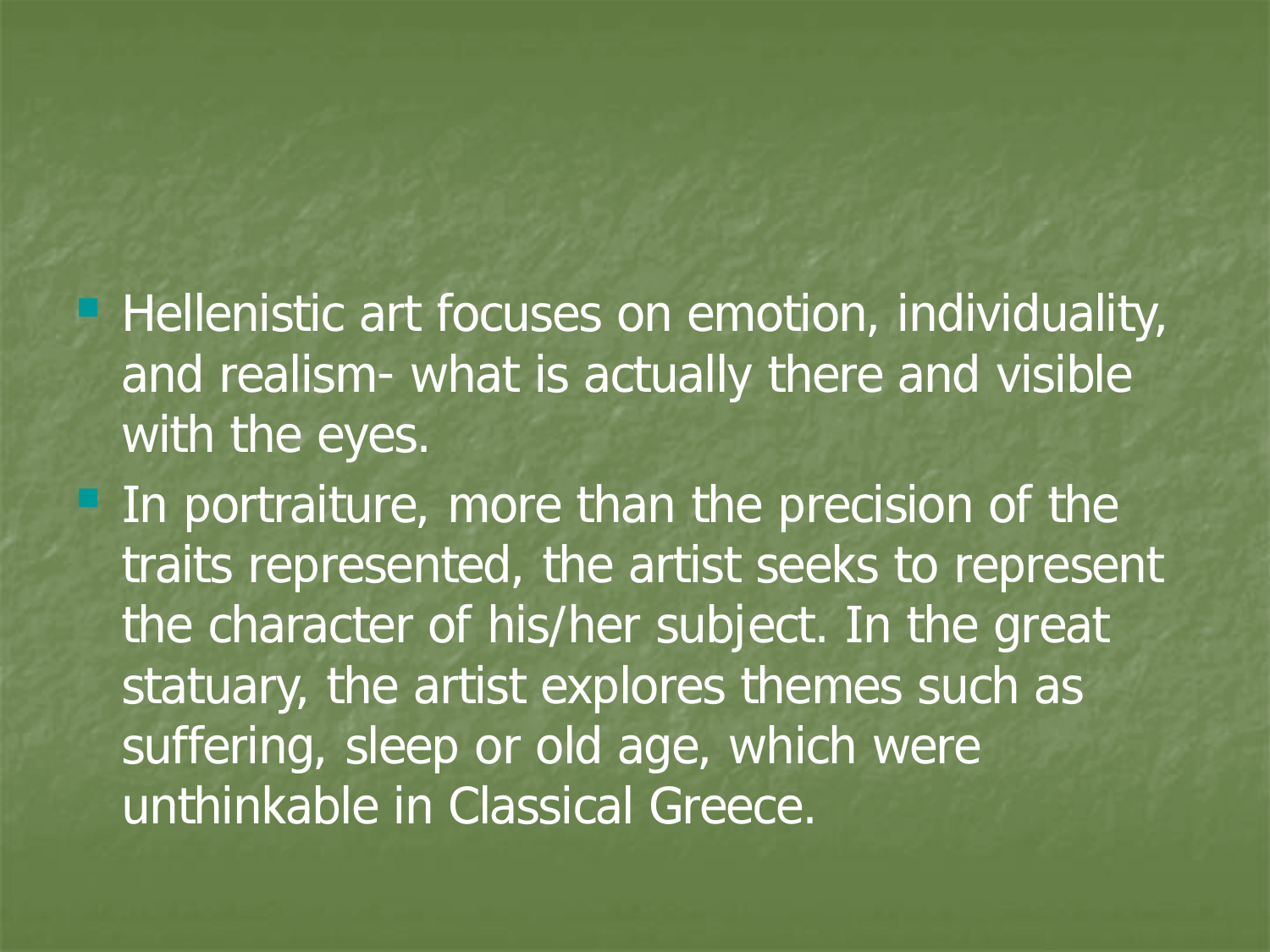

#
Hellenistic art focuses on emotion, individuality, and realism- what is actually there and visible with the eyes.
In portraiture, more than the precision of the traits represented, the artist seeks to represent the character of his/her subject. In the great statuary, the artist explores themes such as suffering, sleep or old age, which were unthinkable in Classical Greece.